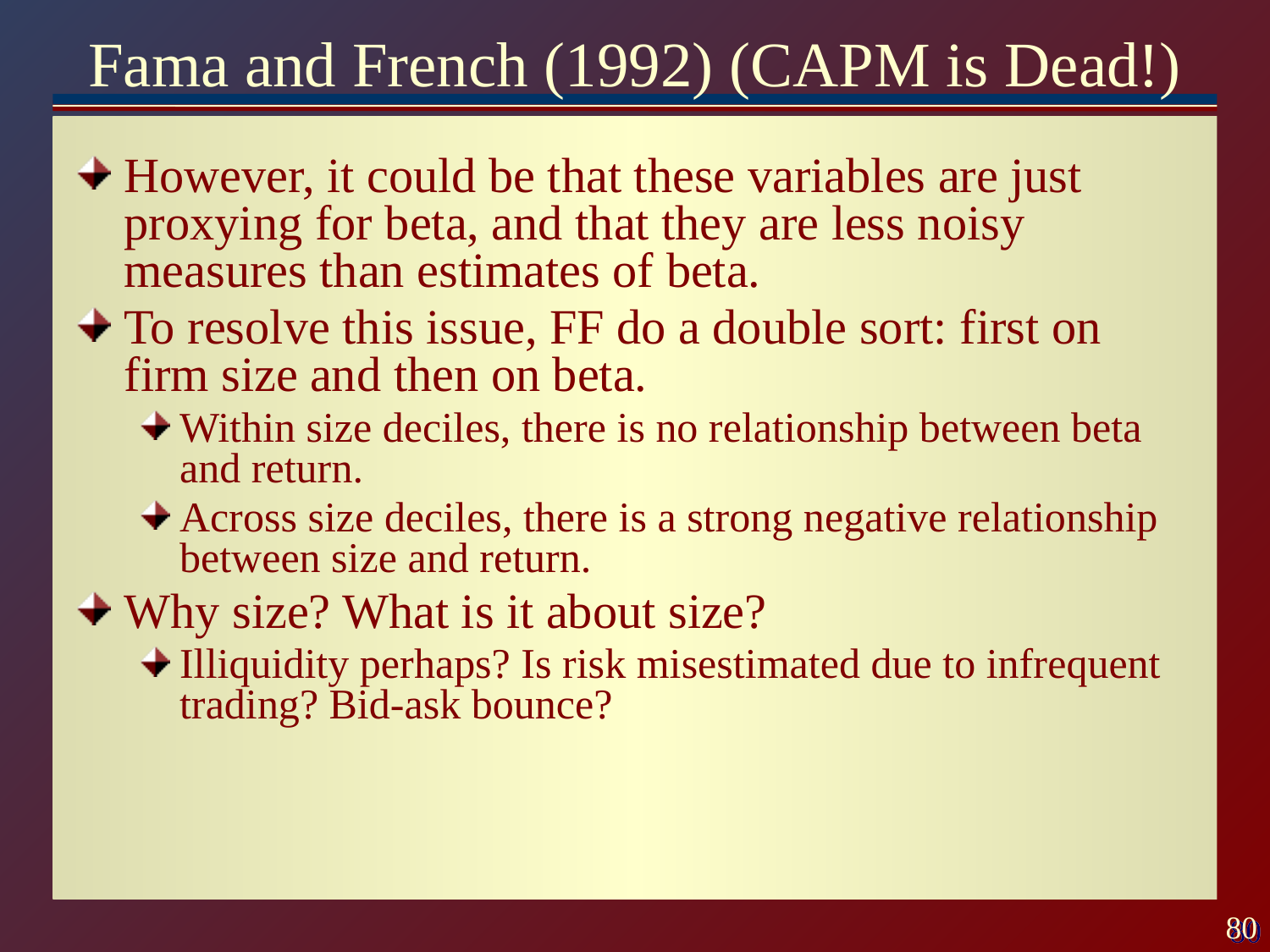

# Fama and French (1992) (CAPM is Dead!)
However, it could be that these variables are just proxying for beta, and that they are less noisy measures than estimates of beta.
To resolve this issue, FF do a double sort: first on firm size and then on beta.
Within size deciles, there is no relationship between beta and return.
Across size deciles, there is a strong negative relationship between size and return.
Why size? What is it about size?
Illiquidity perhaps? Is risk misestimated due to infrequent trading? Bid-ask bounce?